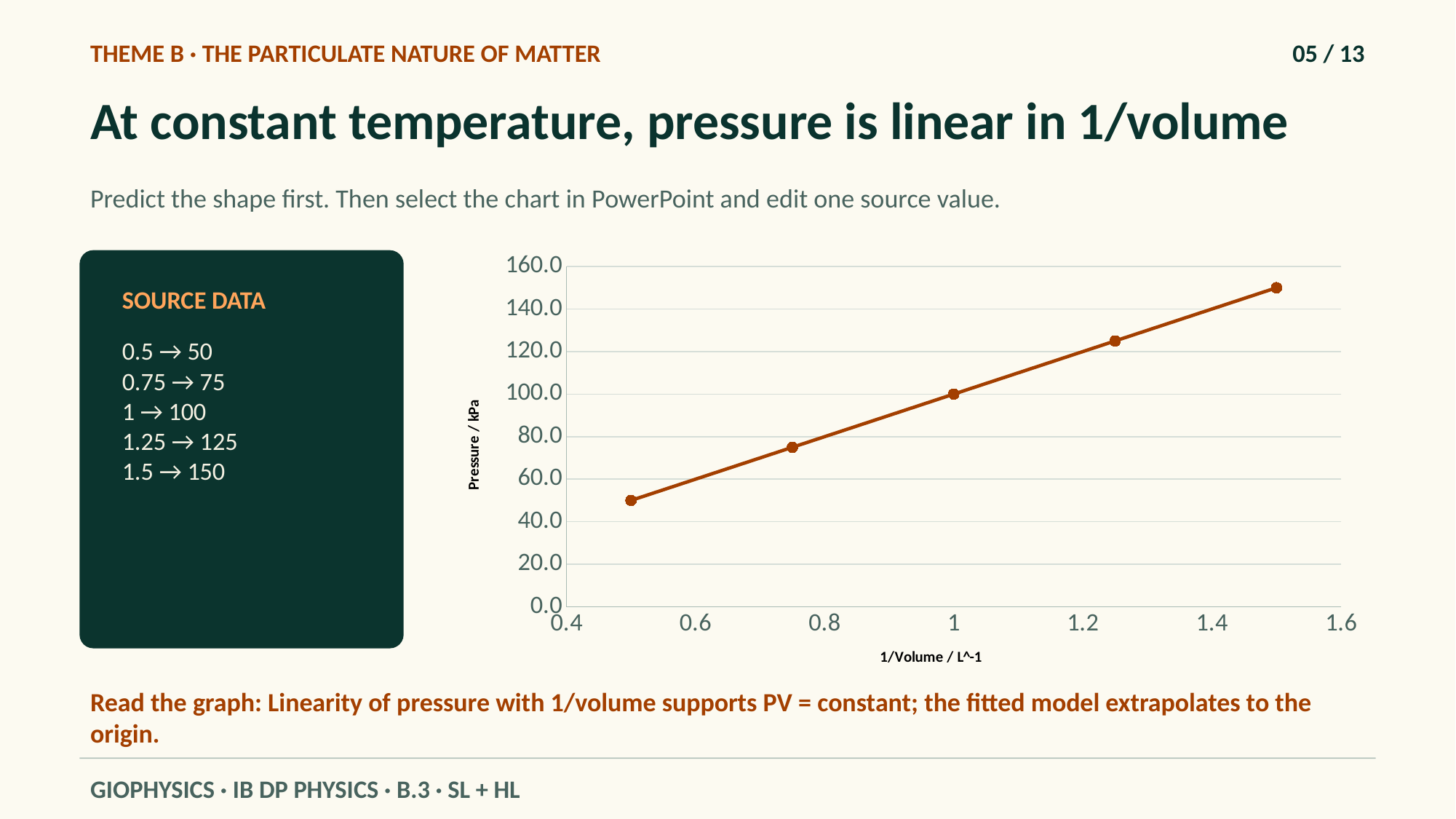

THEME B · THE PARTICULATE NATURE OF MATTER
05 / 13
At constant temperature, pressure is linear in 1/volume
Predict the shape first. Then select the chart in PowerPoint and edit one source value.

### Chart

| Category |  |
|---|---|
SOURCE DATA
0.5 → 50
0.75 → 75
1 → 100
1.25 → 125
1.5 → 150
Read the graph: Linearity of pressure with 1/volume supports PV = constant; the fitted model extrapolates to the origin.

GIOPHYSICS · IB DP PHYSICS · B.3 · SL + HL